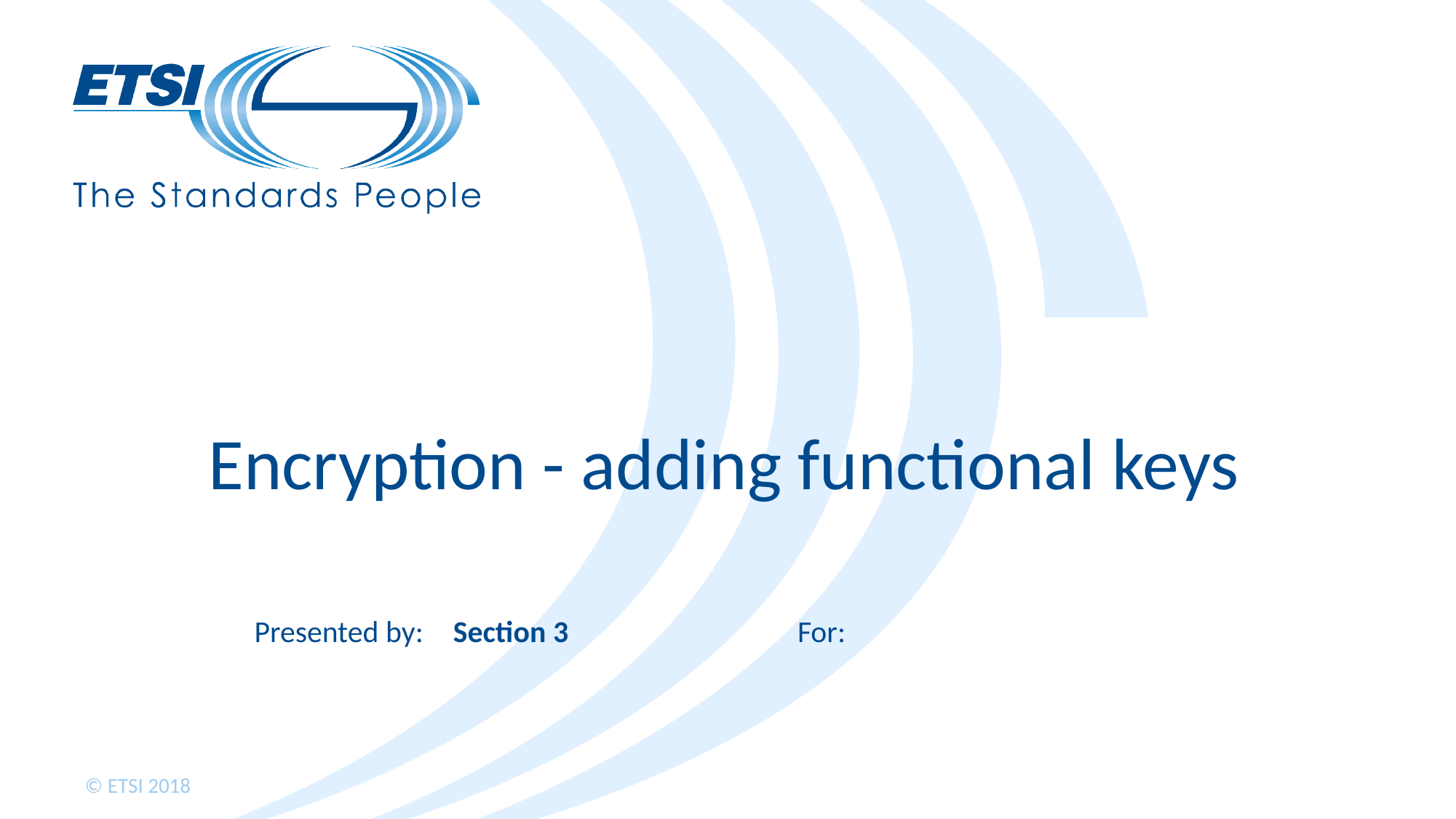

# Encryption - adding functional keys
Section 3